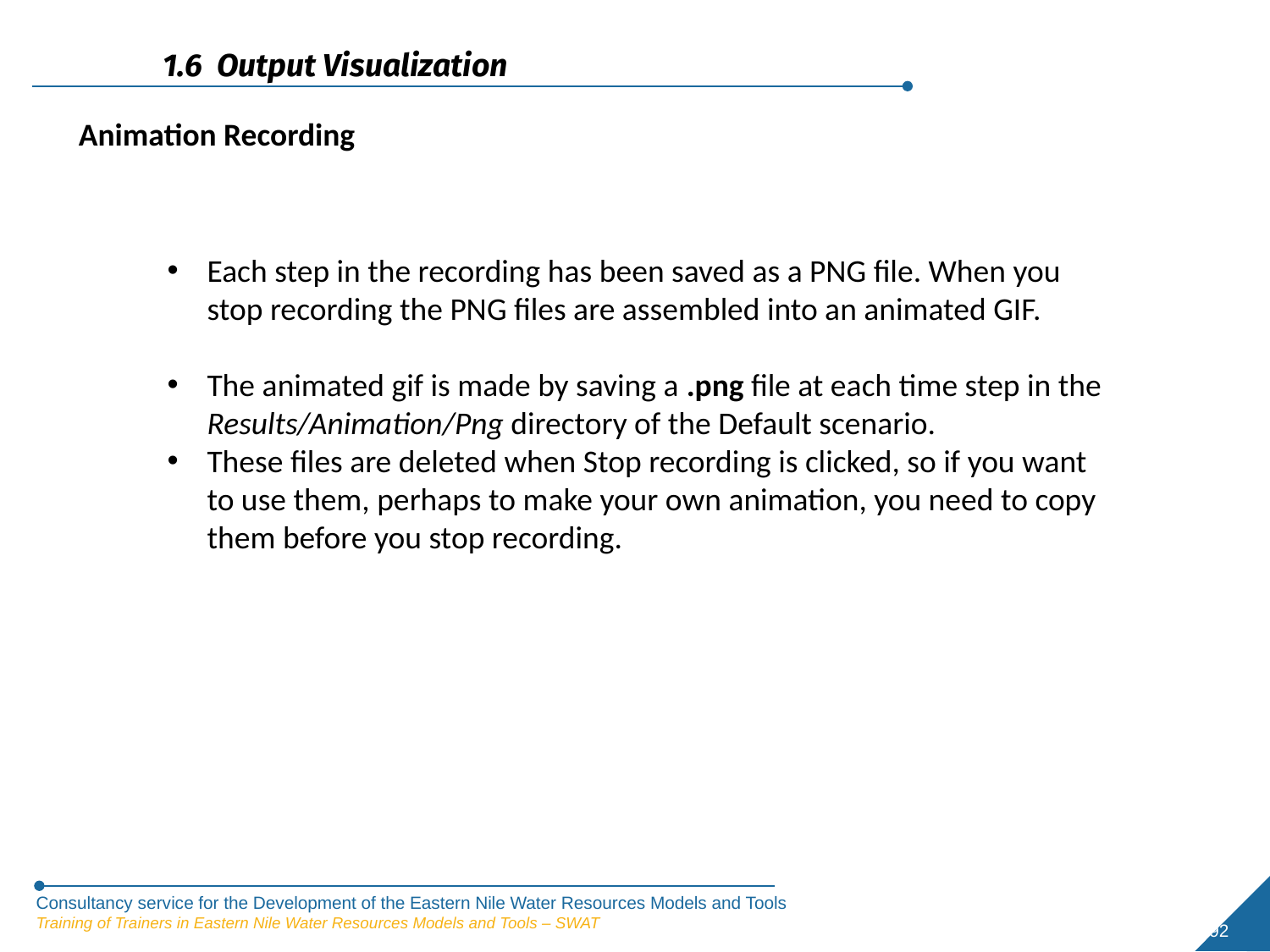

1.6  Output Visualization
Animation Recording

Each step in the recording has been saved as a PNG file. When you stop recording the PNG files are assembled into an animated GIF.

The animated gif is made by saving a .png file at each time step in the Results/Animation/Png directory of the Default scenario.
These files are deleted when Stop recording is clicked, so if you want to use them, perhaps to make your own animation, you need to copy them before you stop recording.